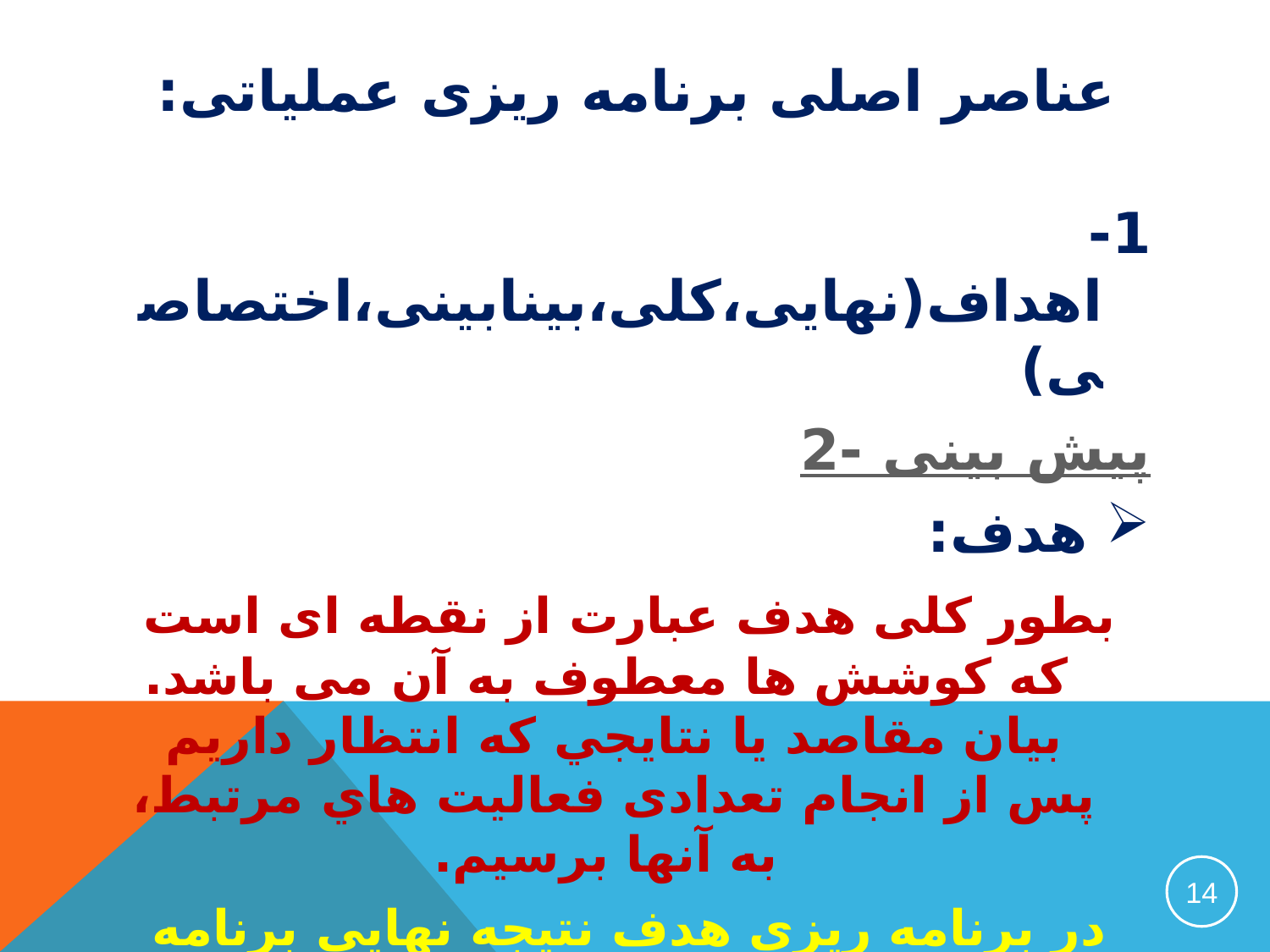

# عناصر اصلی برنامه ریزی عملیاتی:
	1- اهداف(نهایی،کلی،بینابینی،اختصاصی)
	2- پیش بینی
هدف:
	بطور کلی هدف عبارت از نقطه ای است که کوشش ها معطوف به آن می باشد. بيان مقاصد يا نتايجي كه انتظار داريم  پس از انجام تعدادی فعاليت هاي مرتبط،  به آنها برسیم.
	در برنامه ریزی هدف نتیجه نهایی برنامه بوده که مقصود برنامه ریز نیل به آن می باشد.
14